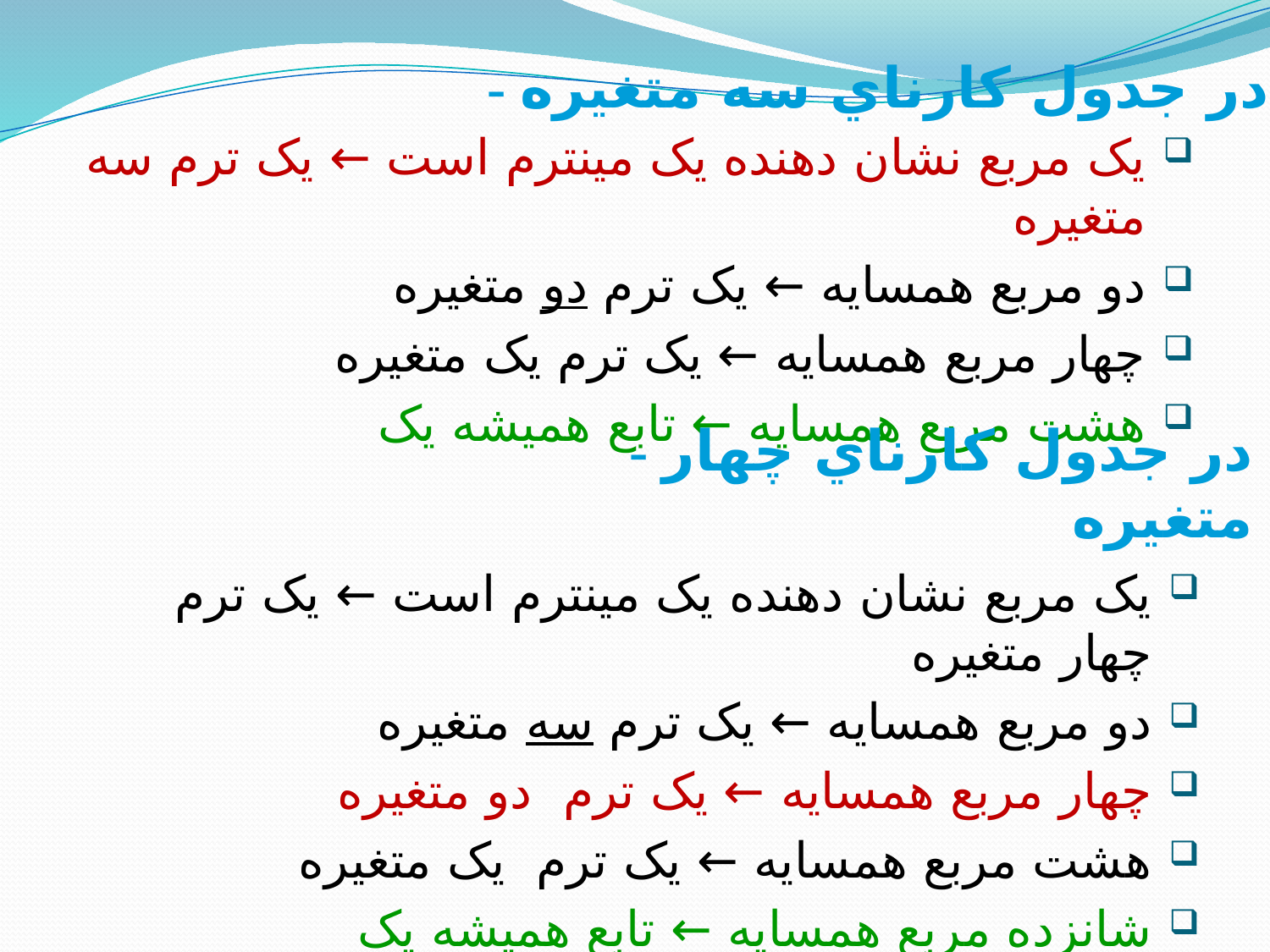

# - در جدول کارناي سه متغيره
يک مربع نشان دهنده يک مينترم است ← يک ترم سه متغيره
دو مربع همسايه ← يک ترم دو متغيره
چهار مربع همسايه ← يک ترم يک متغيره
هشت مربع همسايه ← تابع هميشه يک
- در جدول کارناي چهار متغيره
يک مربع نشان دهنده يک مينترم است ← يک ترم چهار متغيره
دو مربع همسايه ← يک ترم سه متغيره
چهار مربع همسايه ← يک ترم  دو متغيره
هشت مربع همسايه ← يک ترم  يک متغيره
شانزده مربع همسايه ← تابع هميشه يک